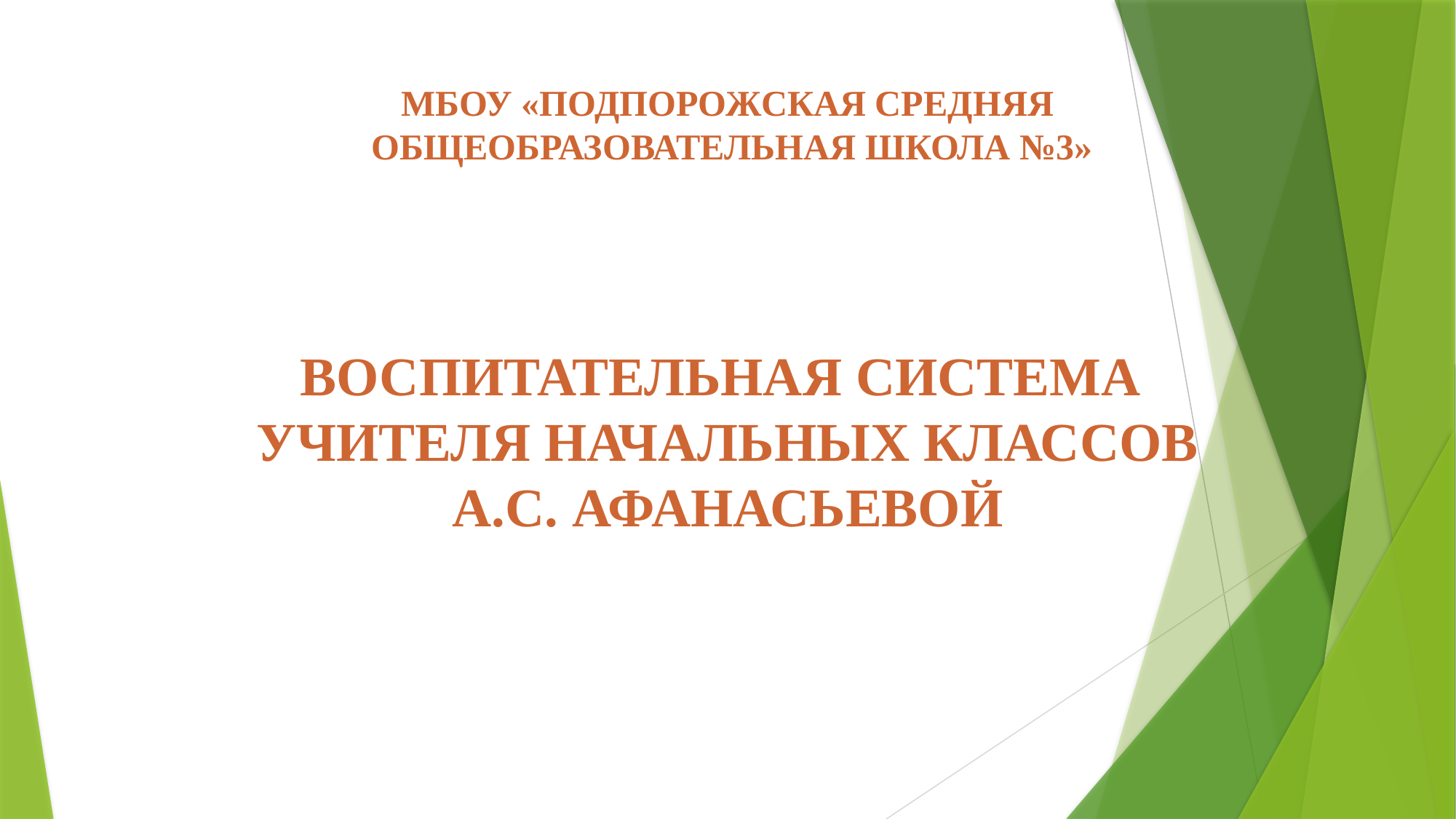

# МБОУ «ПОДПОРОЖСКАЯ СРЕДНЯЯ ОБЩЕОБРАЗОВАТЕЛЬНАЯ ШКОЛА №3» ВОСПИТАТЕЛЬНАЯ СИСТЕМА УЧИТЕЛЯ НАЧАЛЬНЫХ КЛАССОВ А.С. АФАНАСЬЕВОЙ